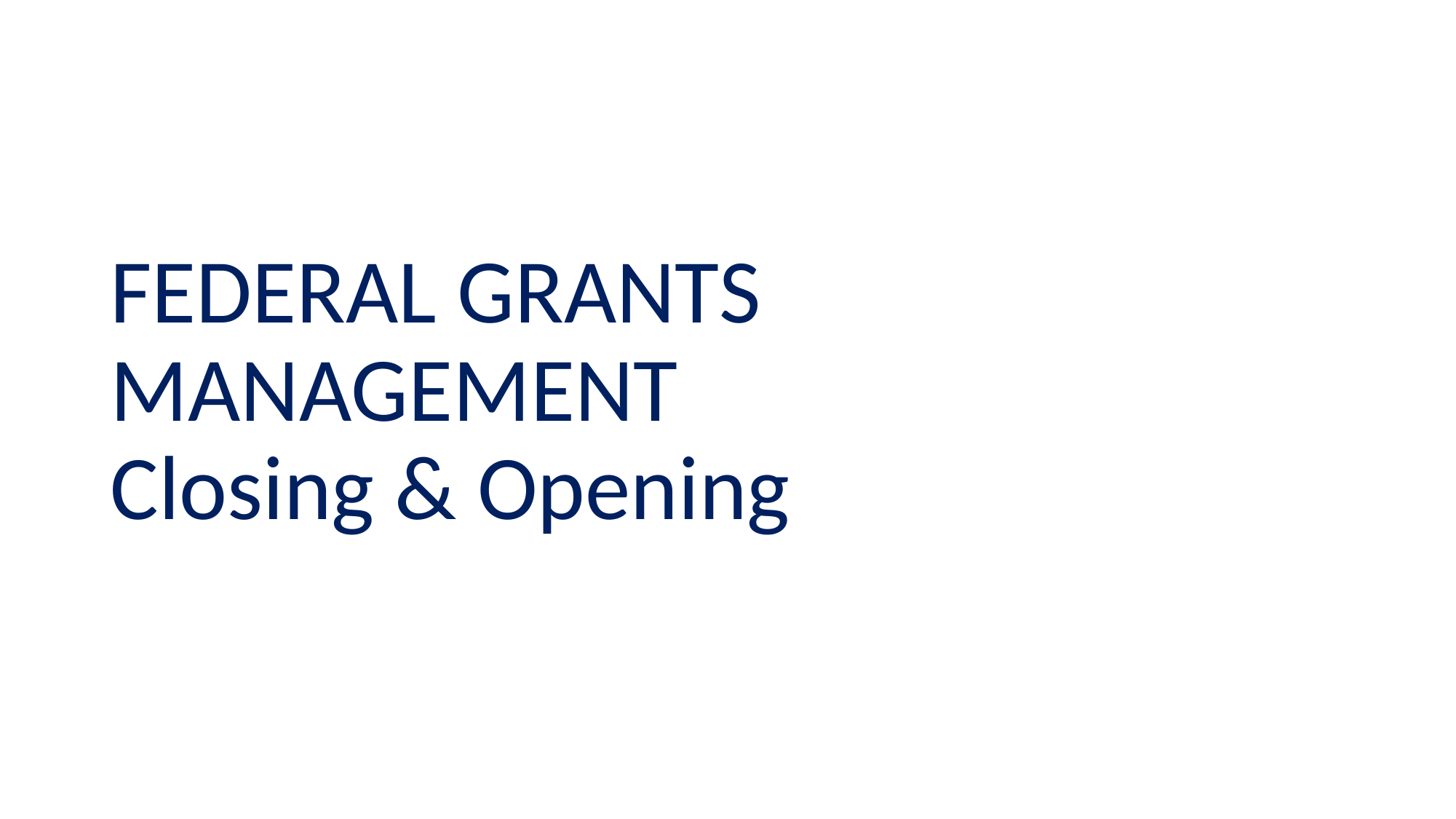

# FEDERAL GRANTS MANAGEMENT Closing & Opening